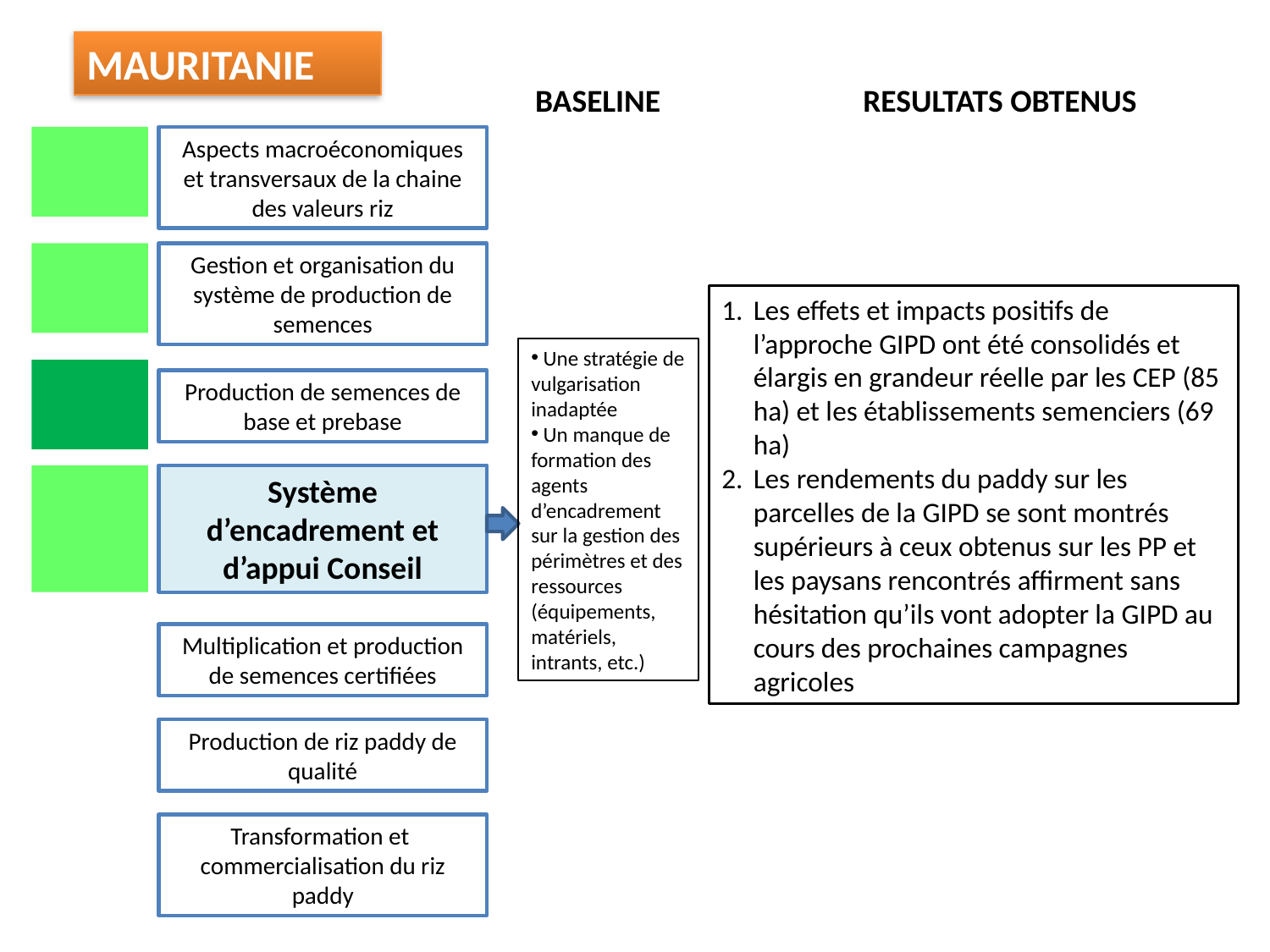

MAURITANIE
BASELINE
RESULTATS OBTENUS

Aspects macroéconomiques et transversaux de la chaine des valeurs riz

Gestion et organisation du système de production de semences
Les effets et impacts positifs de l’approche GIPD ont été consolidés et élargis en grandeur réelle par les CEP (85 ha) et les établissements semenciers (69 ha)
Les rendements du paddy sur les parcelles de la GIPD se sont montrés supérieurs à ceux obtenus sur les PP et les paysans rencontrés affirment sans hésitation qu’ils vont adopter la GIPD au cours des prochaines campagnes agricoles
 Une stratégie de vulgarisation inadaptée
 Un manque de formation des agents d’encadrement sur la gestion des périmètres et des ressources (équipements, matériels, intrants, etc.)

Production de semences de base et prebase

Système d’encadrement et d’appui Conseil

Multiplication et production de semences certifiées
Production de riz paddy de qualité
Transformation et  commercialisation du riz paddy